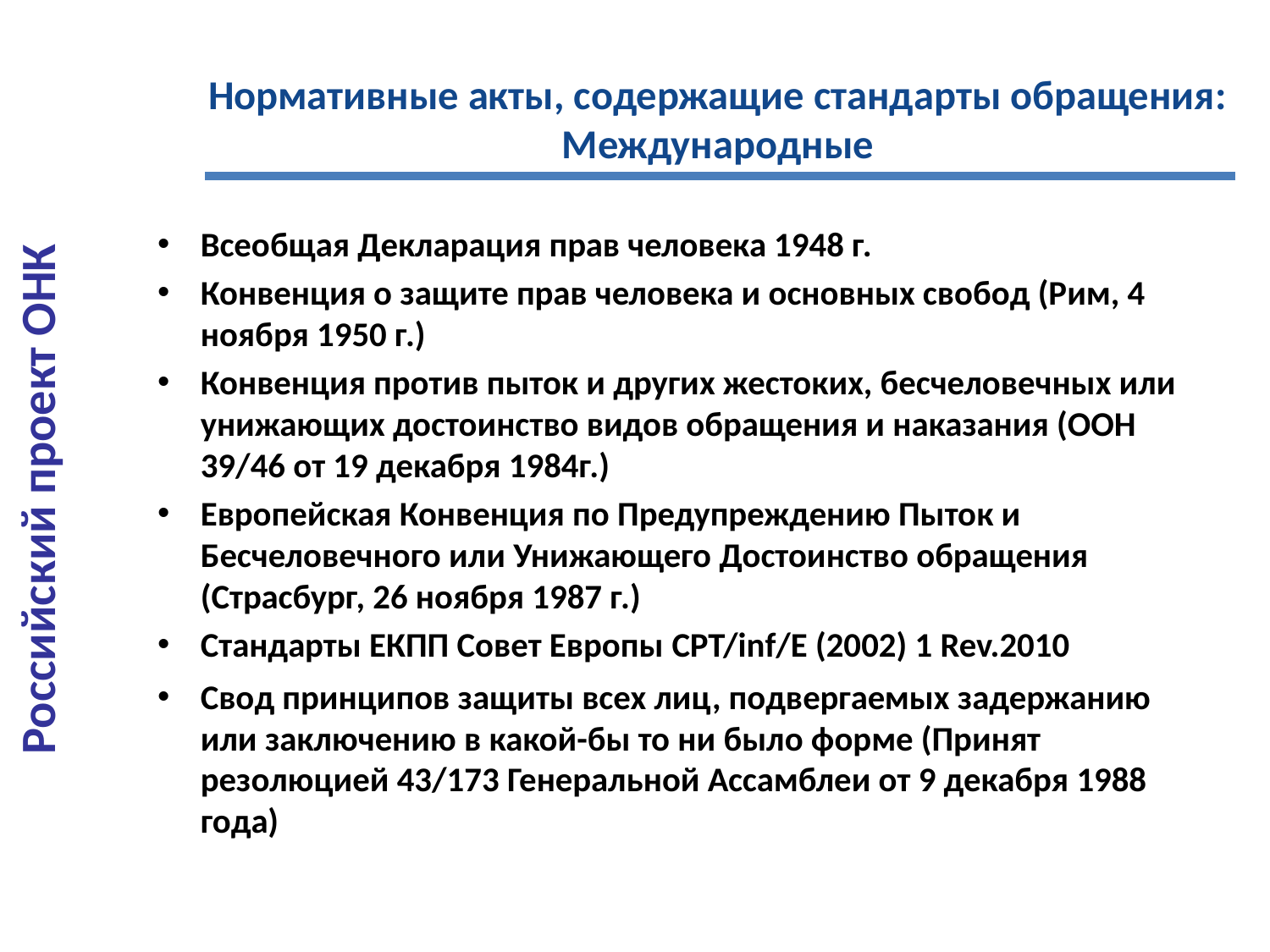

# Нормативные акты, содержащие стандарты обращения: Международные
Российский проект ОНК
Всеобщая Декларация прав человека 1948 г.
Конвенция о защите прав человека и основных свобод (Рим, 4 ноября 1950 г.)
Конвенция против пыток и других жестоких, бесчеловечных или унижающих достоинство видов обращения и наказания (ООН 39/46 от 19 декабря 1984г.)
Европейская Конвенция по Предупреждению Пыток и Бесчеловечного или Унижающего Достоинство обращения (Страсбург, 26 ноября 1987 г.)
Стандарты ЕКПП Совет Европы CPT/inf/E (2002) 1 Rev.2010
Свод принципов защиты всех лиц, подвергаемых задержанию или заключению в какой-бы то ни было форме (Принят резолюцией 43/173 Генеральной Ассамблеи от 9 декабря 1988 года)